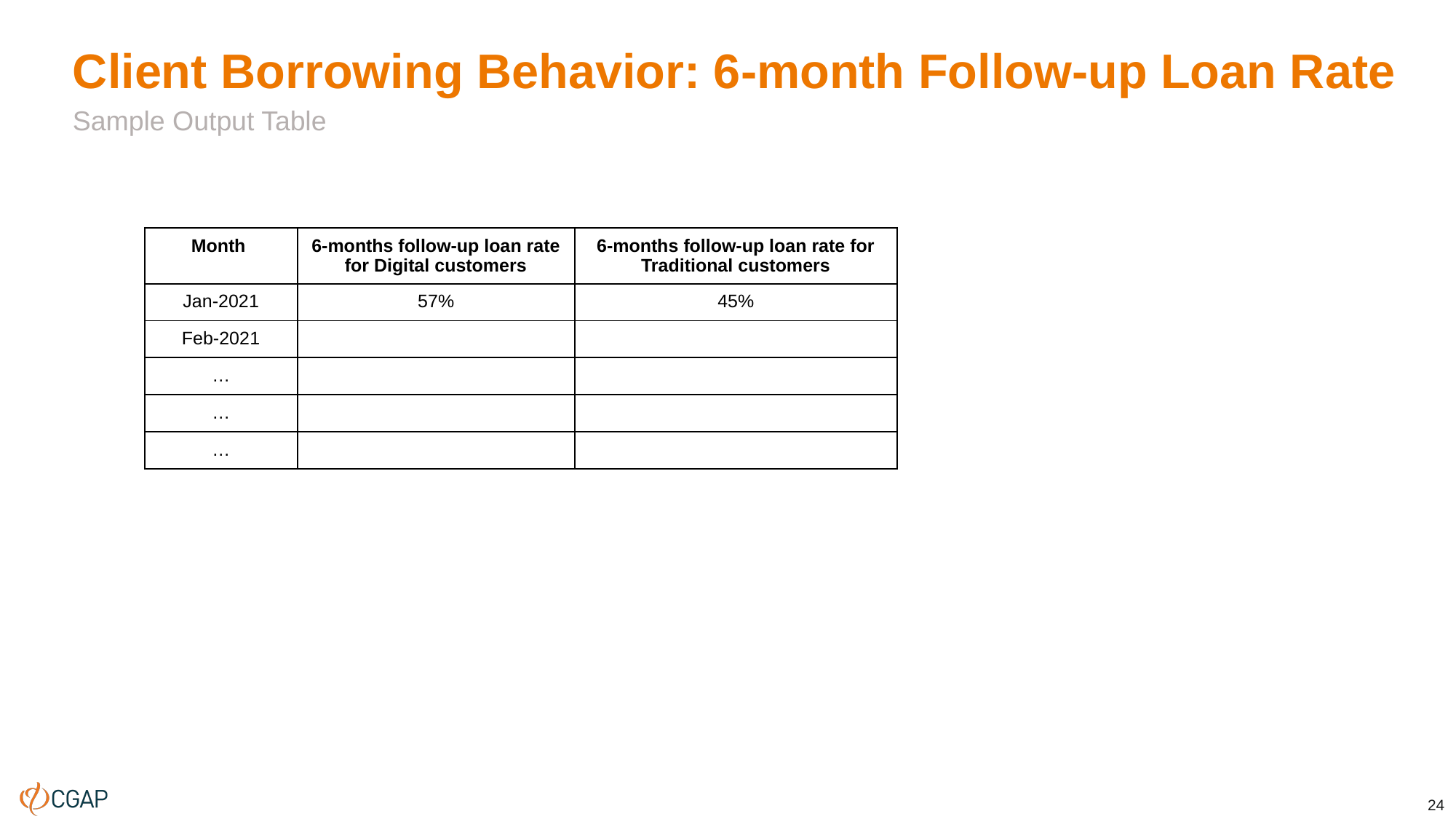

# Client Borrowing Behavior: 6-month Follow-up Loan Rate
Sample Output Table
| Month | 6-months follow-up loan rate for Digital customers | 6-months follow-up loan rate for Traditional customers |
| --- | --- | --- |
| Jan-2021 | 57% | 45% |
| Feb-2021 |  |  |
| … |  |  |
| … |  |  |
| … |  |  |
24